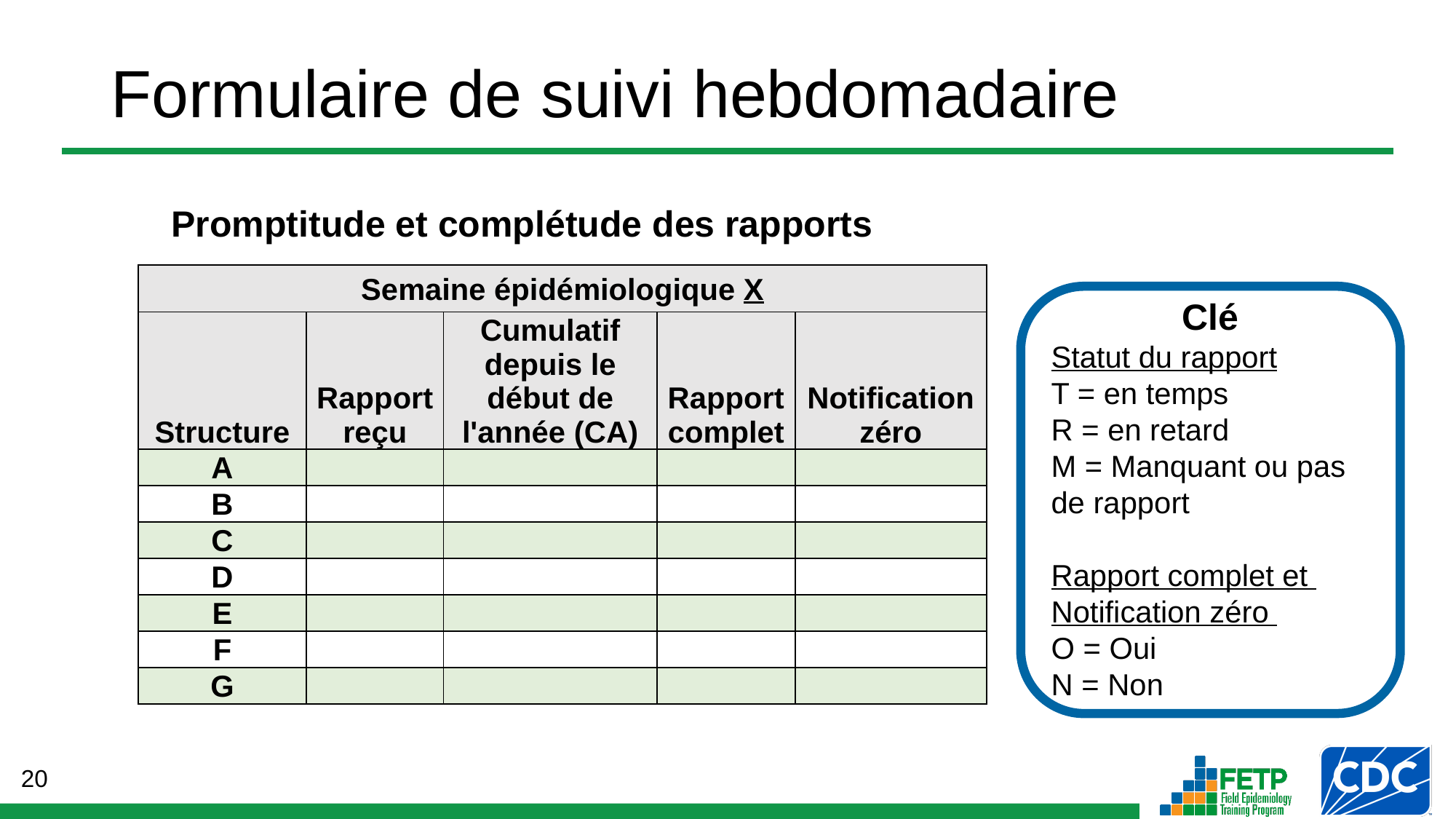

# Formulaire de suivi hebdomadaire
Promptitude et complétude des rapports
| Semaine épidémiologique X |  |  |  |  |
| --- | --- | --- | --- | --- |
| Structure | Rapport reçu | Cumulatif depuis le début de l'année (CA) | Rapport complet | Notification zéro |
| A |  |  |  |  |
| B |  |  |  |  |
| C |  |  |  |  |
| D |  |  |  |  |
| E |  |  |  |  |
| F |  |  |  |  |
| G |  |  |  |  |

Clé
Statut du rapport
T = en temps
R = en retard
M = Manquant ou pas de rapport

Rapport complet et
Notification zéro
O = Oui
N = Non